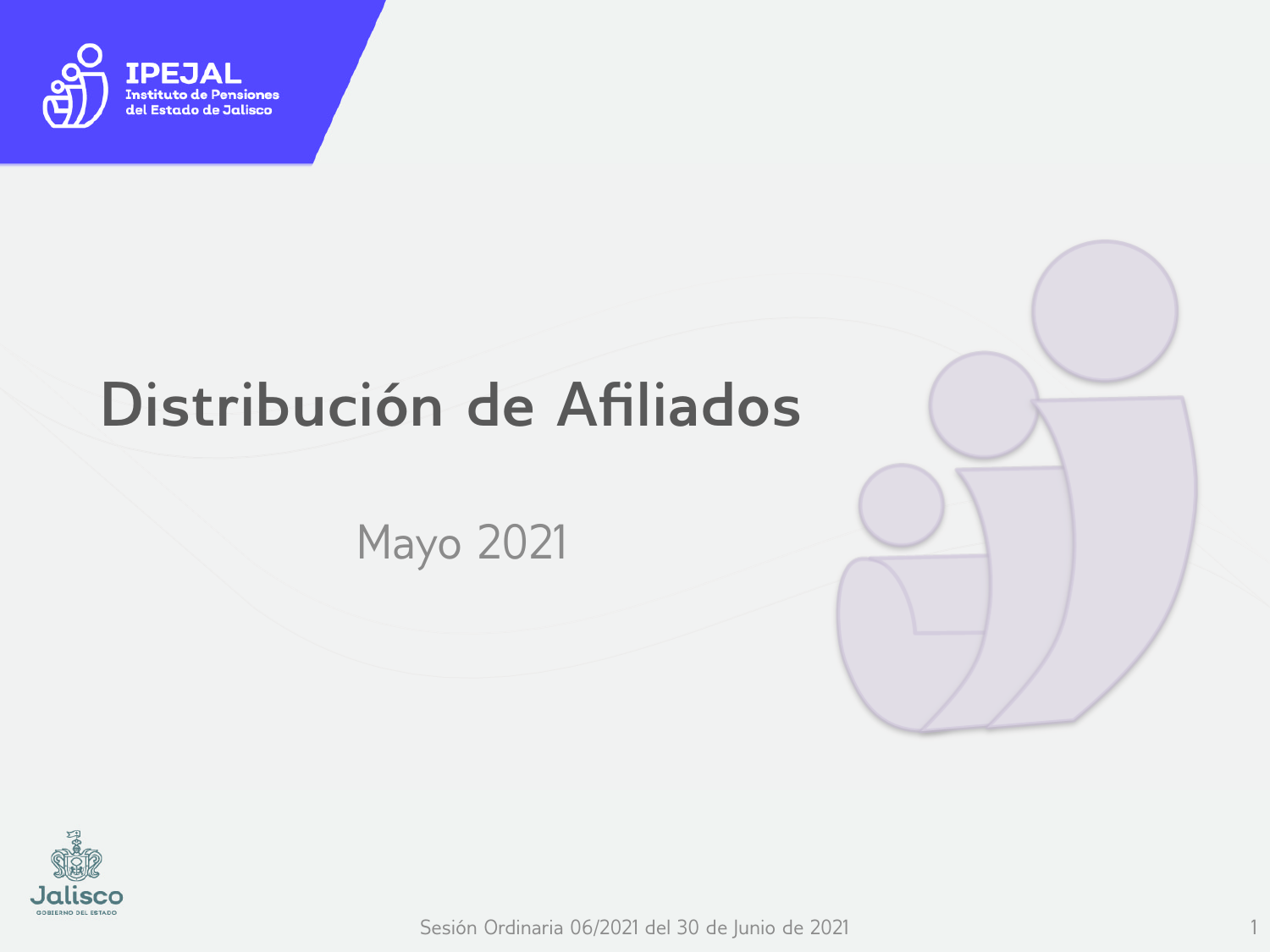

# Distribución de Afiliados
Mayo 2021
1
Sesión Ordinaria 06/2021 del 30 de Junio de 2021